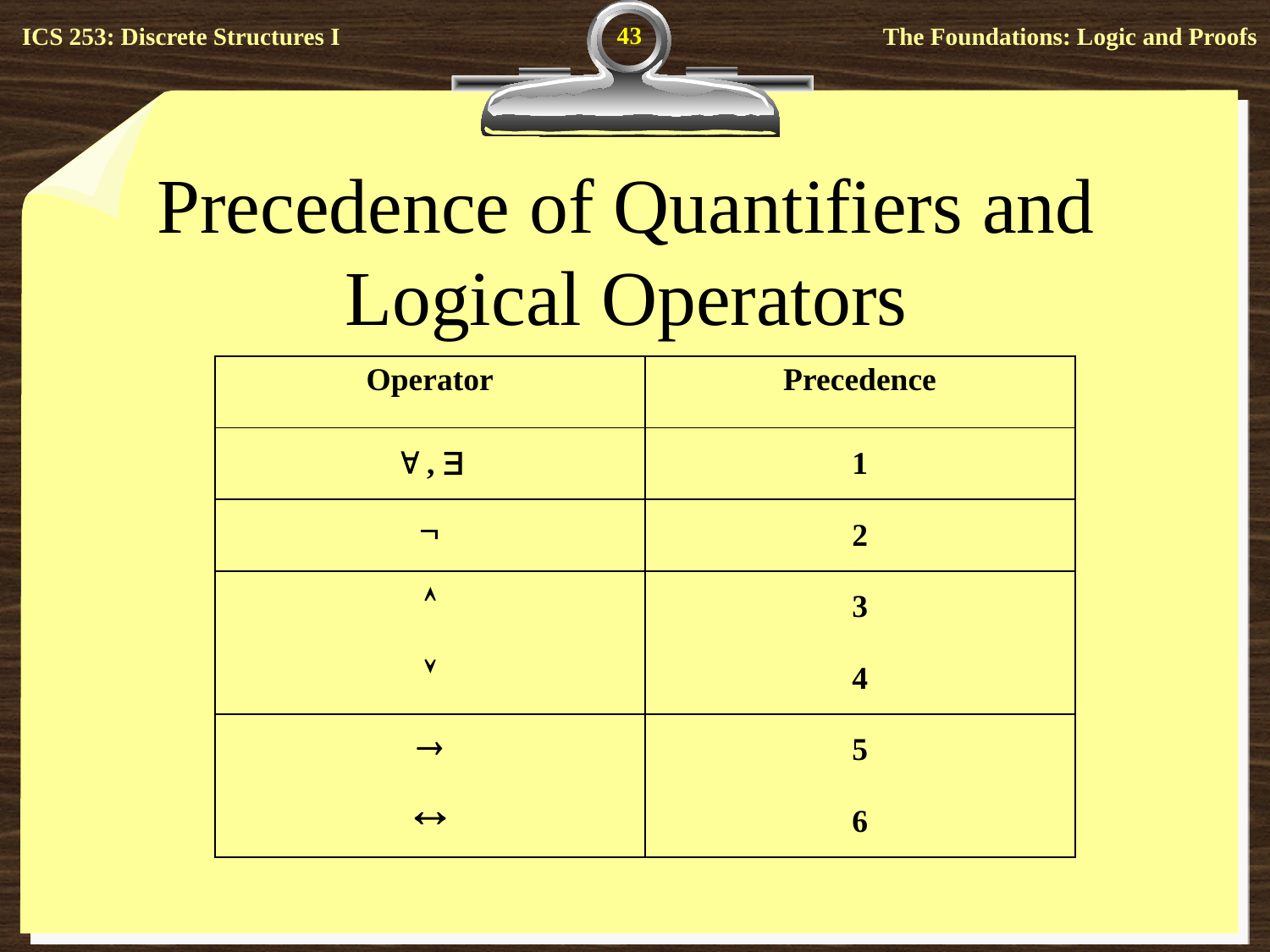

43
# Precedence of Quantifiers and Logical Operators
| Operator | Precedence |
| --- | --- |
| ∀ , ∃ | 1 |
| ¬ | 2 |
| ∧ | 3 |
| ∨ | 4 |
| → | 5 |
| ↔ | 6 |